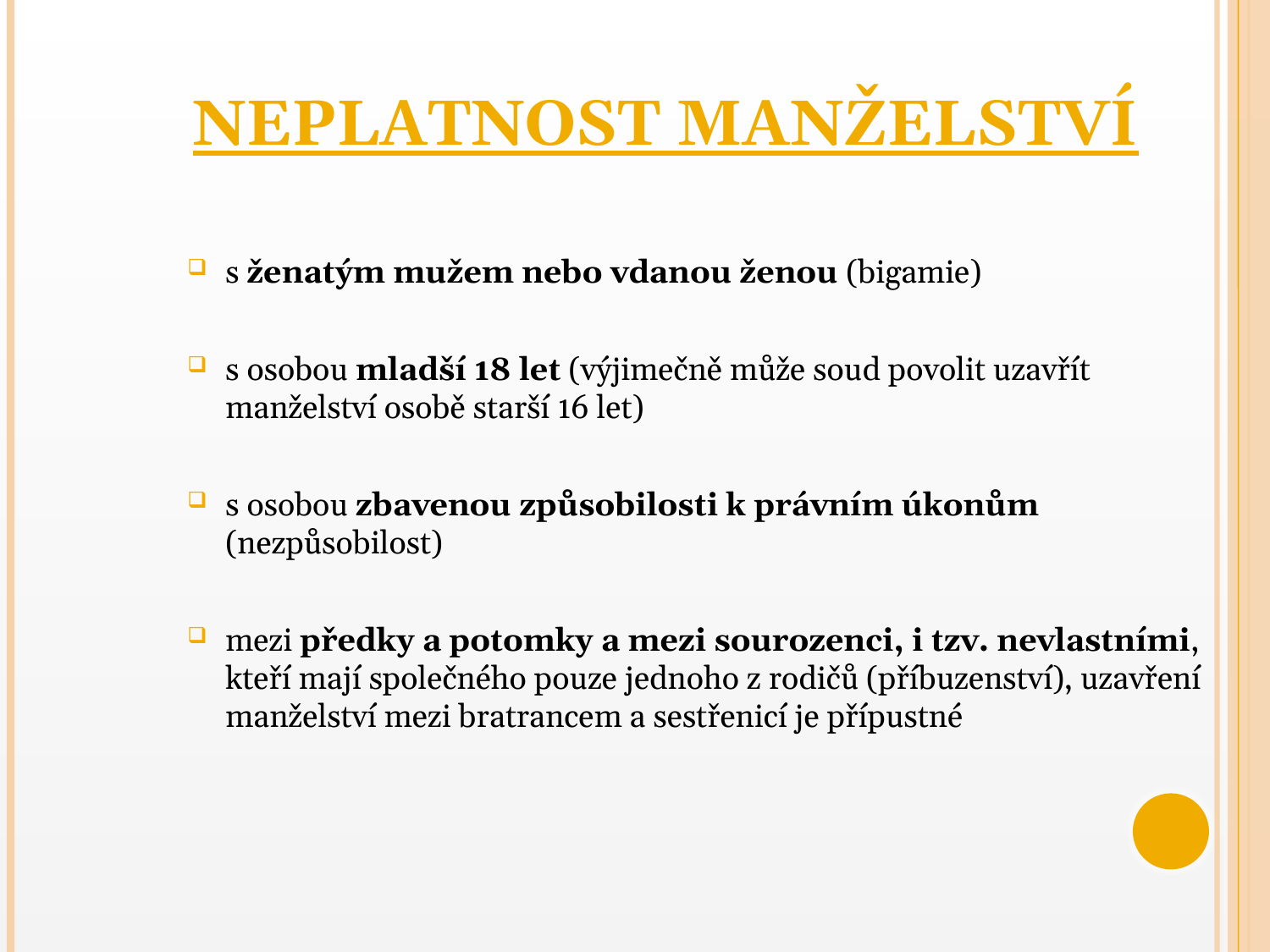

# NEPLATNOST MANŽELSTVÍ

s ženatým mužem nebo vdanou ženou (bigamie)

s osobou mladší 18 let (výjimečně může soud povolit uzavřít manželství osobě starší 16 let)

s osobou zbavenou způsobilosti k právním úkonům (nezpůsobilost)

mezi předky a potomky a mezi sourozenci, i tzv. nevlastními, kteří mají společného pouze jednoho z rodičů (příbuzenství), uzavření manželství mezi bratrancem a sestřenicí je přípustné